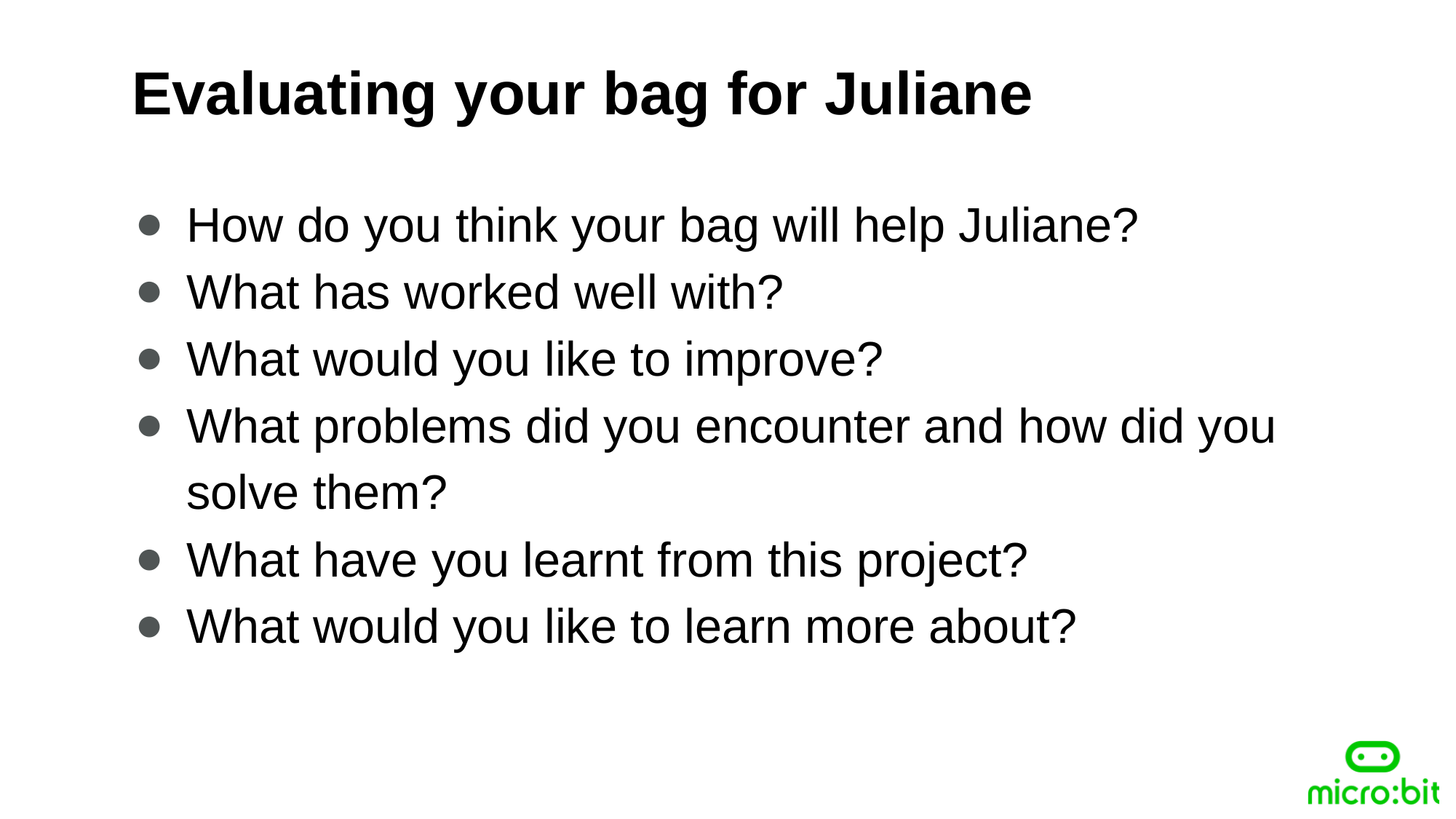

Evaluating your bag for Juliane

How do you think your bag will help Juliane?
What has worked well with?
What would you like to improve?
What problems did you encounter and how did you solve them?
What have you learnt from this project?
What would you like to learn more about?